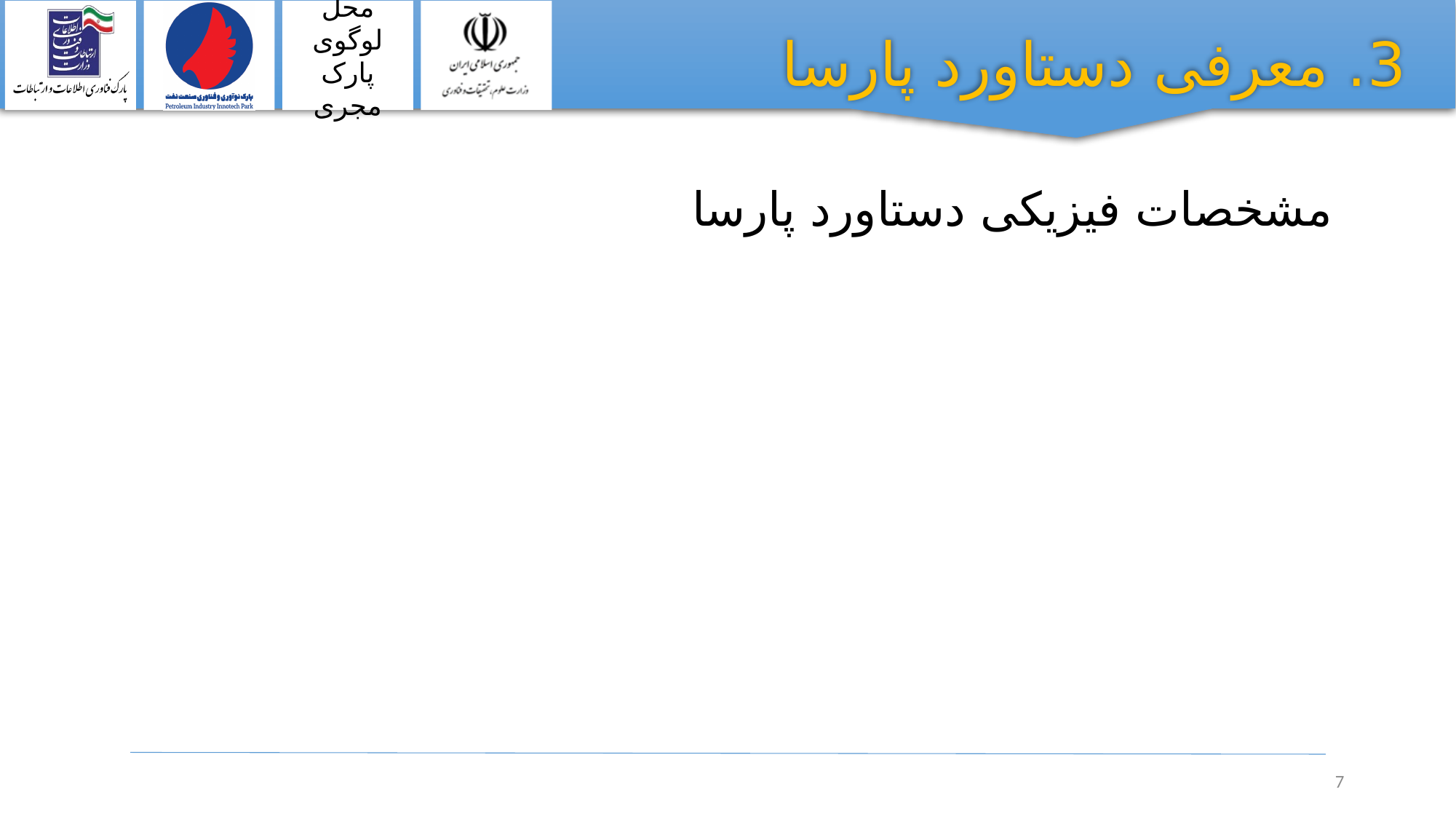

3. معرفی دستاورد پارسا
مشخصات فیزیکی دستاورد پارسا
7